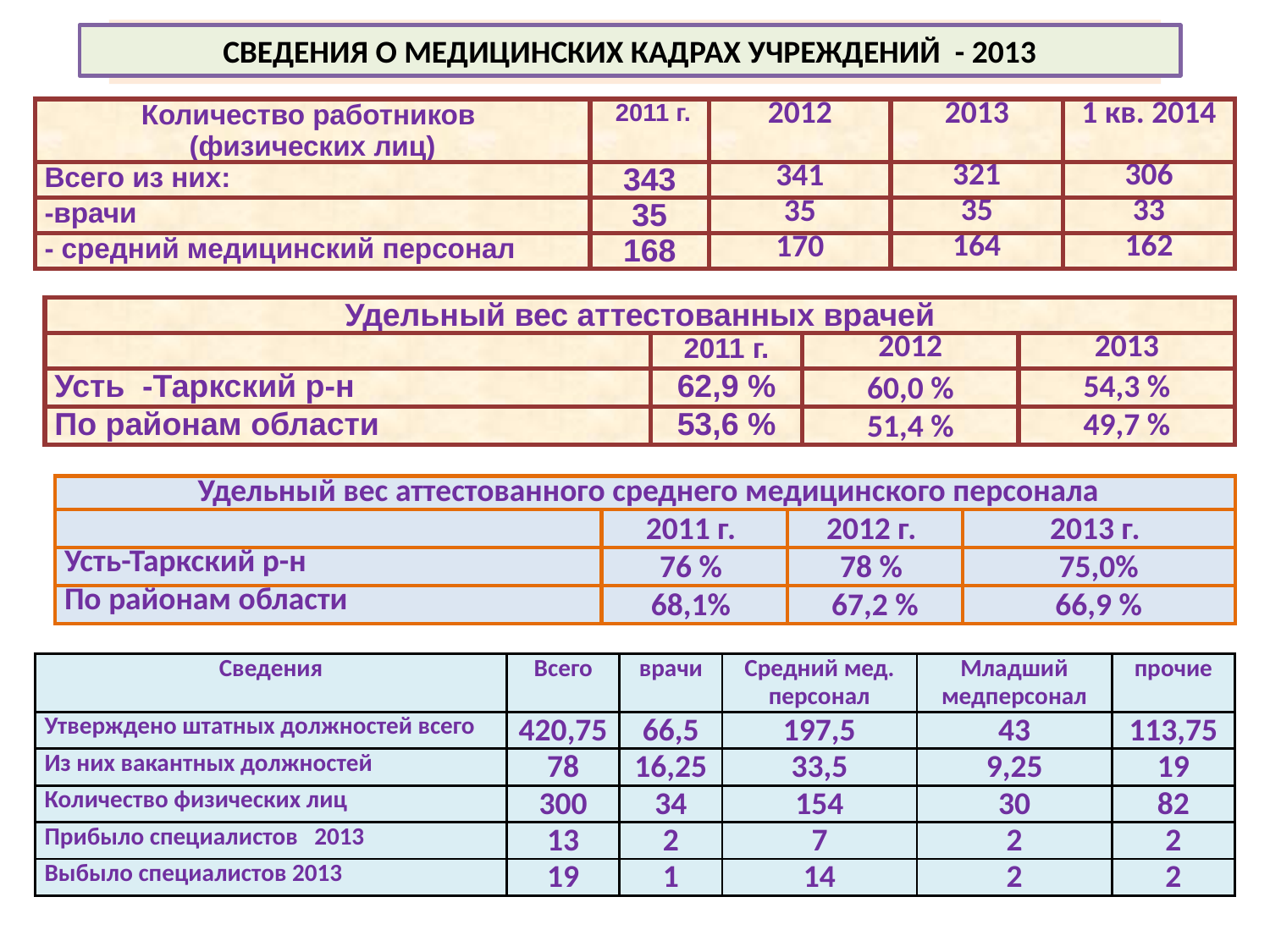

СВЕДЕНИЯ О МЕДИЦИНСКИХ КАДРАХ УЧРЕЖДЕНИЙ  - 2013
| Количество работников (физических лиц) | 2011 г. | 2012 | 2013 | 1 кв. 2014 |
| --- | --- | --- | --- | --- |
| Всего из них: | 343 | 341 | 321 | 306 |
| -врачи | 35 | 35 | 35 | 33 |
| - средний медицинский персонал | 168 | 170 | 164 | 162 |
| Удельный вес аттестованных врачей |  |  |  |
| --- | --- | --- | --- |
|  | 2011 г. | 2012 | 2013 |
| Усть -Таркский р-н | 62,9 % | 60,0 % | 54,3 % |
| По районам области | 53,6 % | 51,4 % | 49,7 % |
| Удельный вес аттестованного среднего медицинского персонала |  |  |  |
| --- | --- | --- | --- |
|  | 2011 г. | 2012 г. | 2013 г. |
| Усть-Таркский р-н | 76 % | 78 % | 75,0% |
| По районам области | 68,1% | 67,2 % | 66,9 % |
| Сведения | Всего | врачи | Средний мед. персонал | Младший медперсонал | прочие |
| --- | --- | --- | --- | --- | --- |
| Утверждено штатных должностей всего | 420,75 | 66,5 | 197,5 | 43 | 113,75 |
| Из них вакантных должностей | 78 | 16,25 | 33,5 | 9,25 | 19 |
| Количество физических лиц | 300 | 34 | 154 | 30 | 82 |
| Прибыло специалистов 2013 | 13 | 2 | 7 | 2 | 2 |
| Выбыло специалистов 2013 | 19 | 1 | 14 | 2 | 2 |